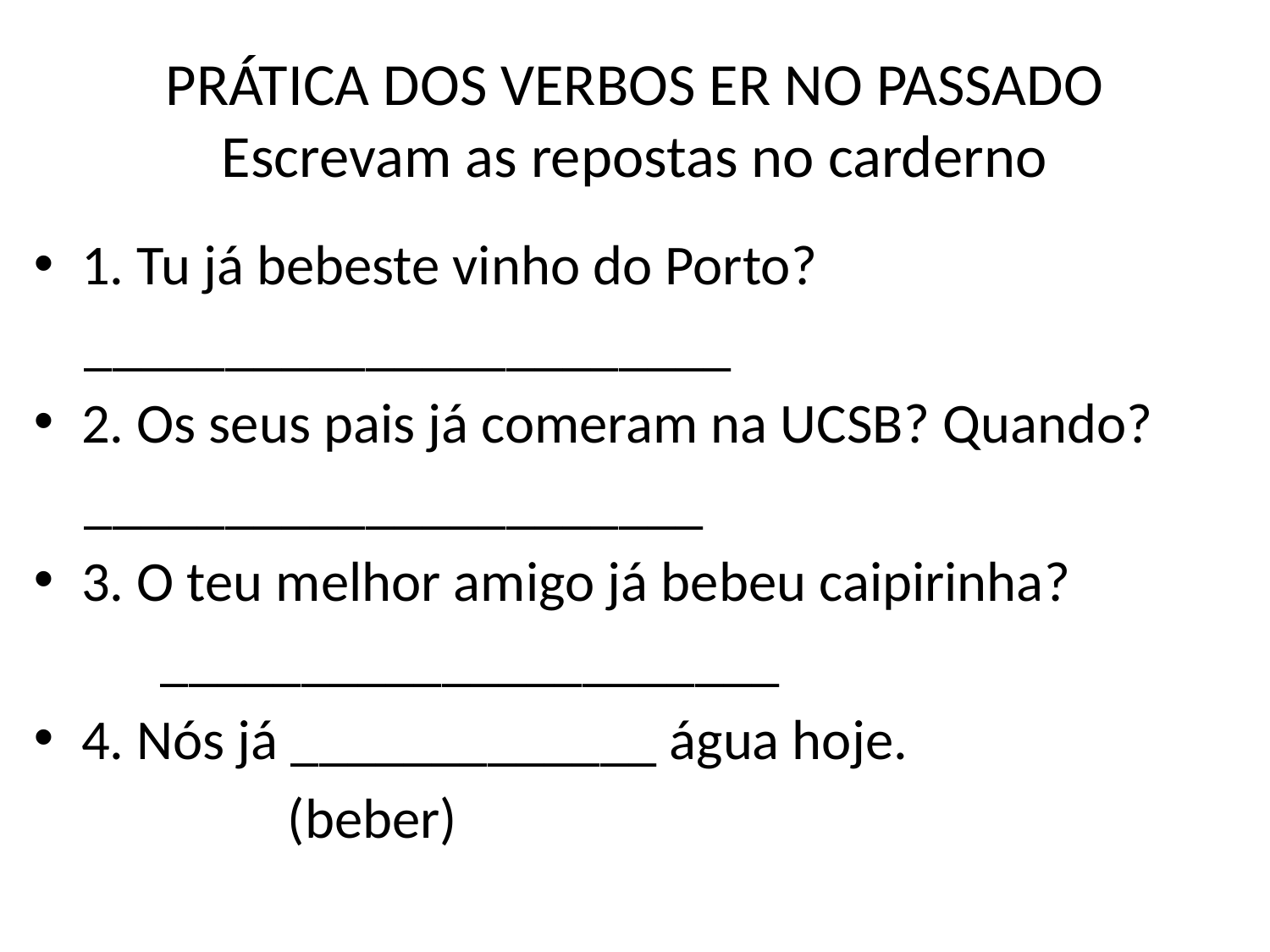

# PRÁTICA DOS VERBOS ER NO PASSADO Escrevam as repostas no carderno
1. Tu já bebeste vinho do Porto?
    _______________________
2. Os seus pais já comeram na UCSB? Quando?
    ______________________
3. O teu melhor amigo já bebeu caipirinha?
	______________________
4. Nós já _____________ água hoje.
   		(beber)